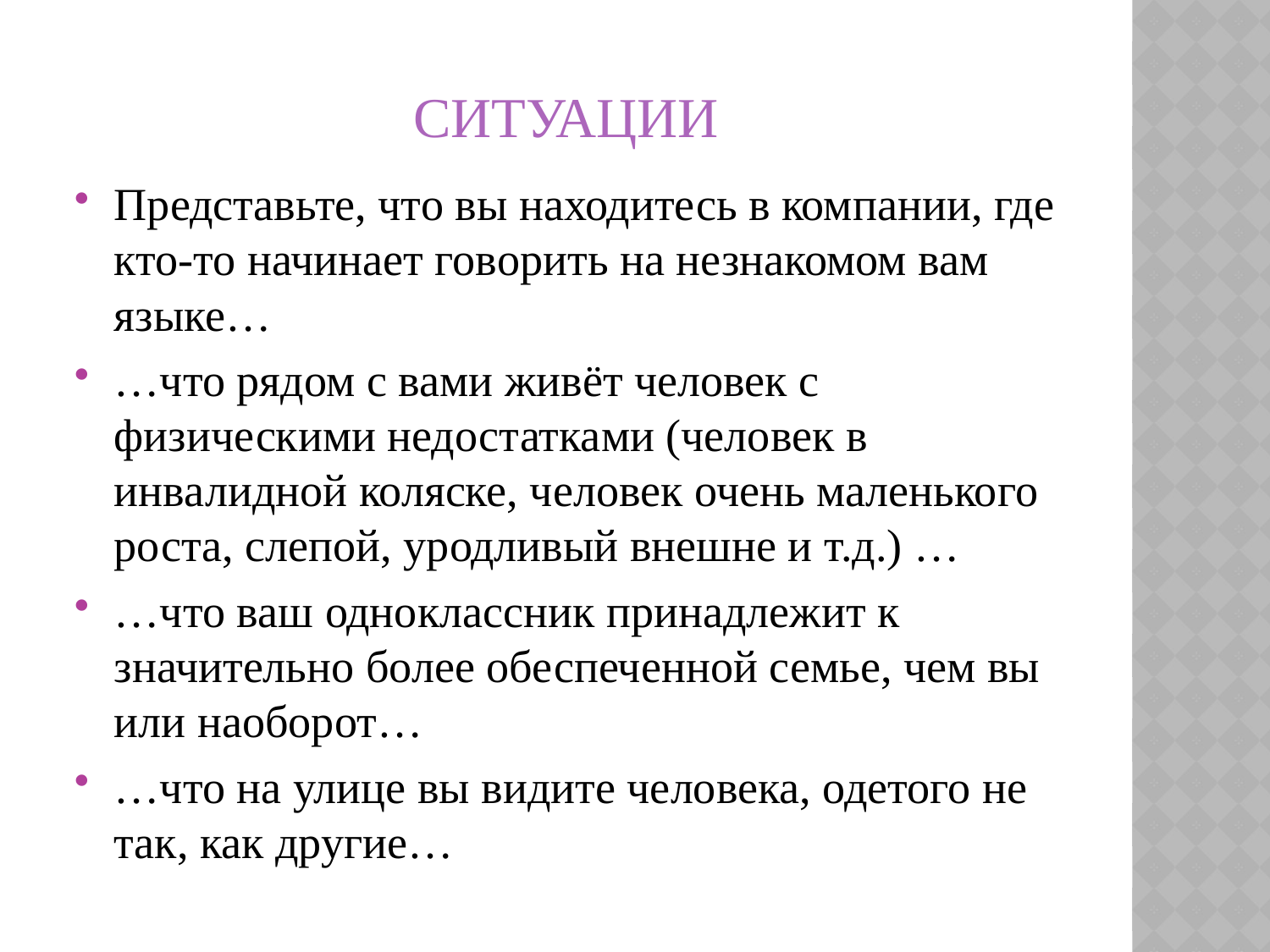

# Ситуации
Представьте, что вы находитесь в компании, где кто-то начинает говорить на незнакомом вам языке…
…что рядом с вами живёт человек с физическими недостатками (человек в инвалидной коляске, человек очень маленького роста, слепой, уродливый внешне и т.д.) …
…что ваш одноклассник принадлежит к значительно более обеспеченной семье, чем вы или наоборот…
…что на улице вы видите человека, одетого не так, как другие…